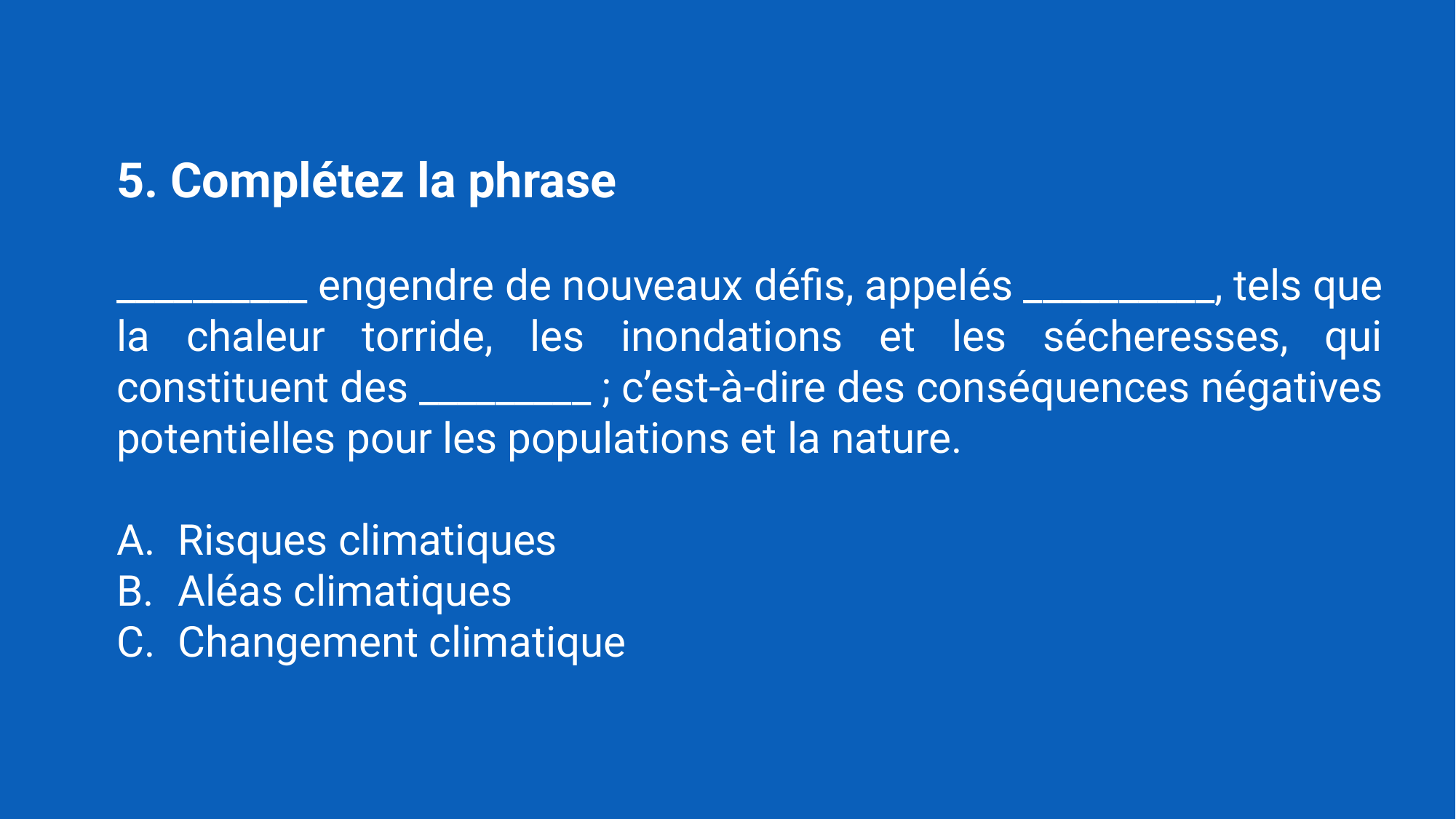

5. Complétez la phrase

__________ engendre de nouveaux défis, appelés __________, tels que la chaleur torride, les inondations et les sécheresses, qui constituent des _________ ; c’est-à-dire des conséquences négatives potentielles pour les populations et la nature.

Risques climatiques
Aléas climatiques
Changement climatique